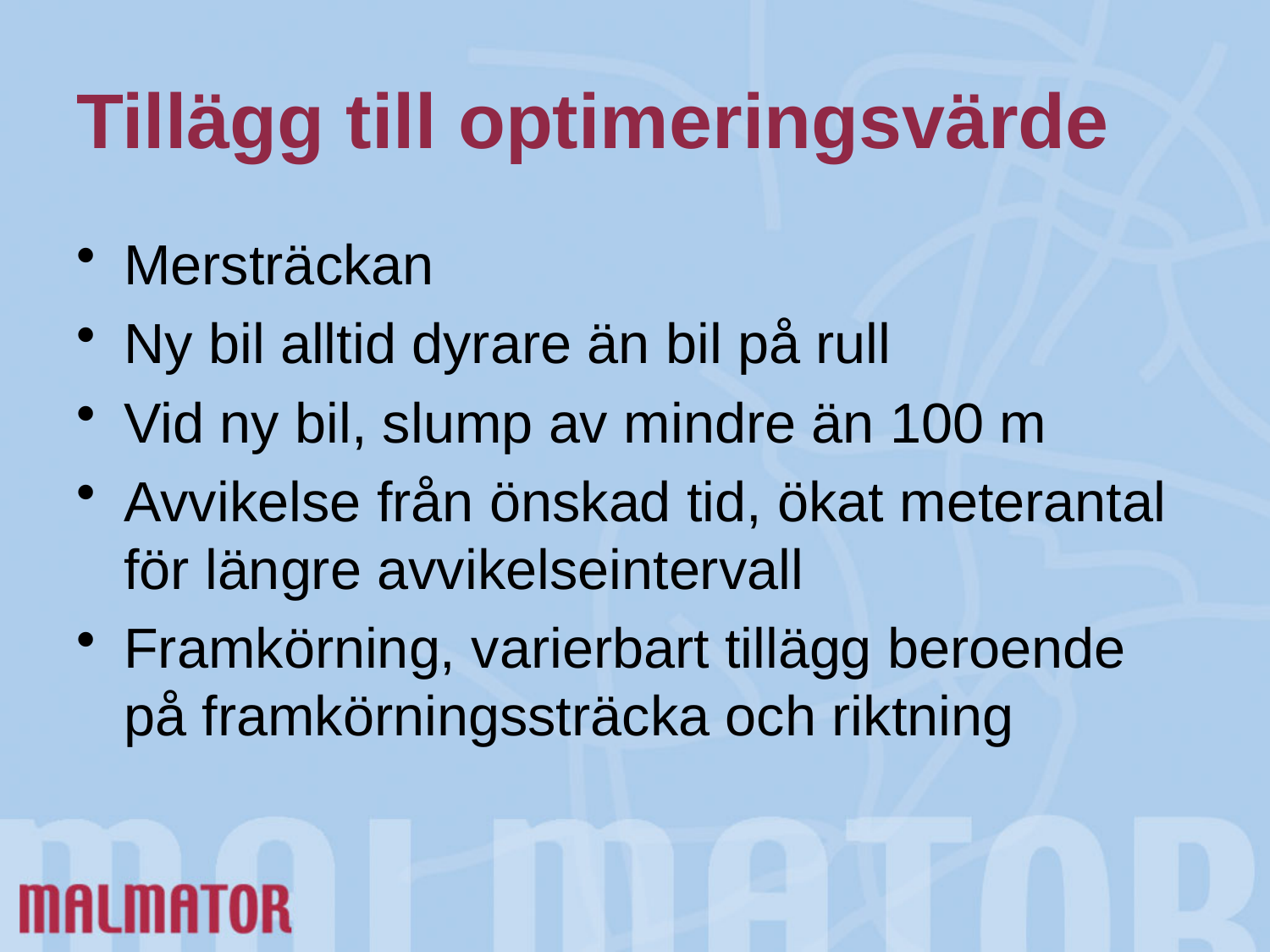

# Tillägg till optimeringsvärde
Mersträckan
Ny bil alltid dyrare än bil på rull
Vid ny bil, slump av mindre än 100 m
Avvikelse från önskad tid, ökat meterantal för längre avvikelseintervall
Framkörning, varierbart tillägg beroende på framkörningssträcka och riktning